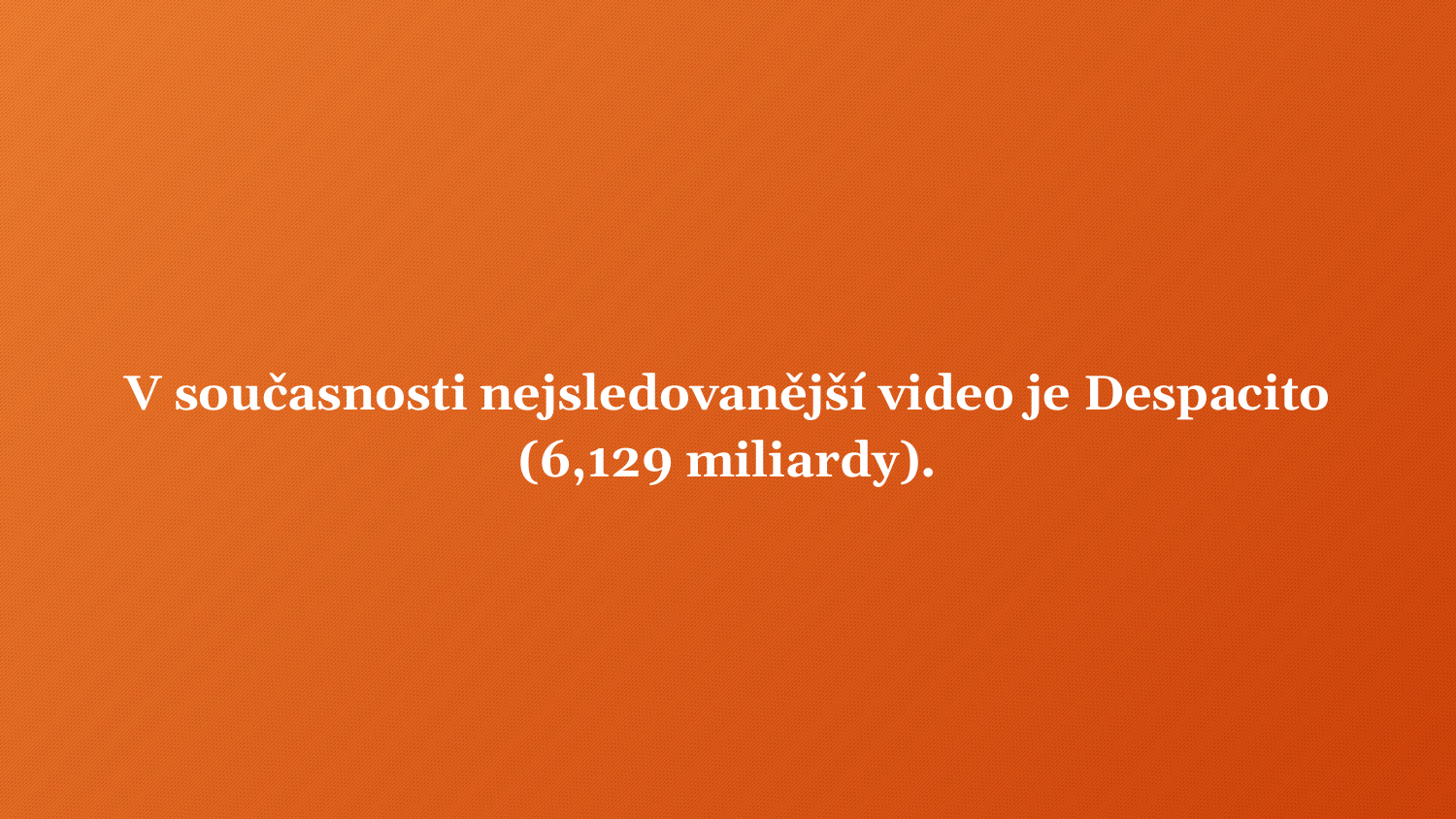

# V současnosti nejsledovanější video je Despacito (6,129 miliardy).